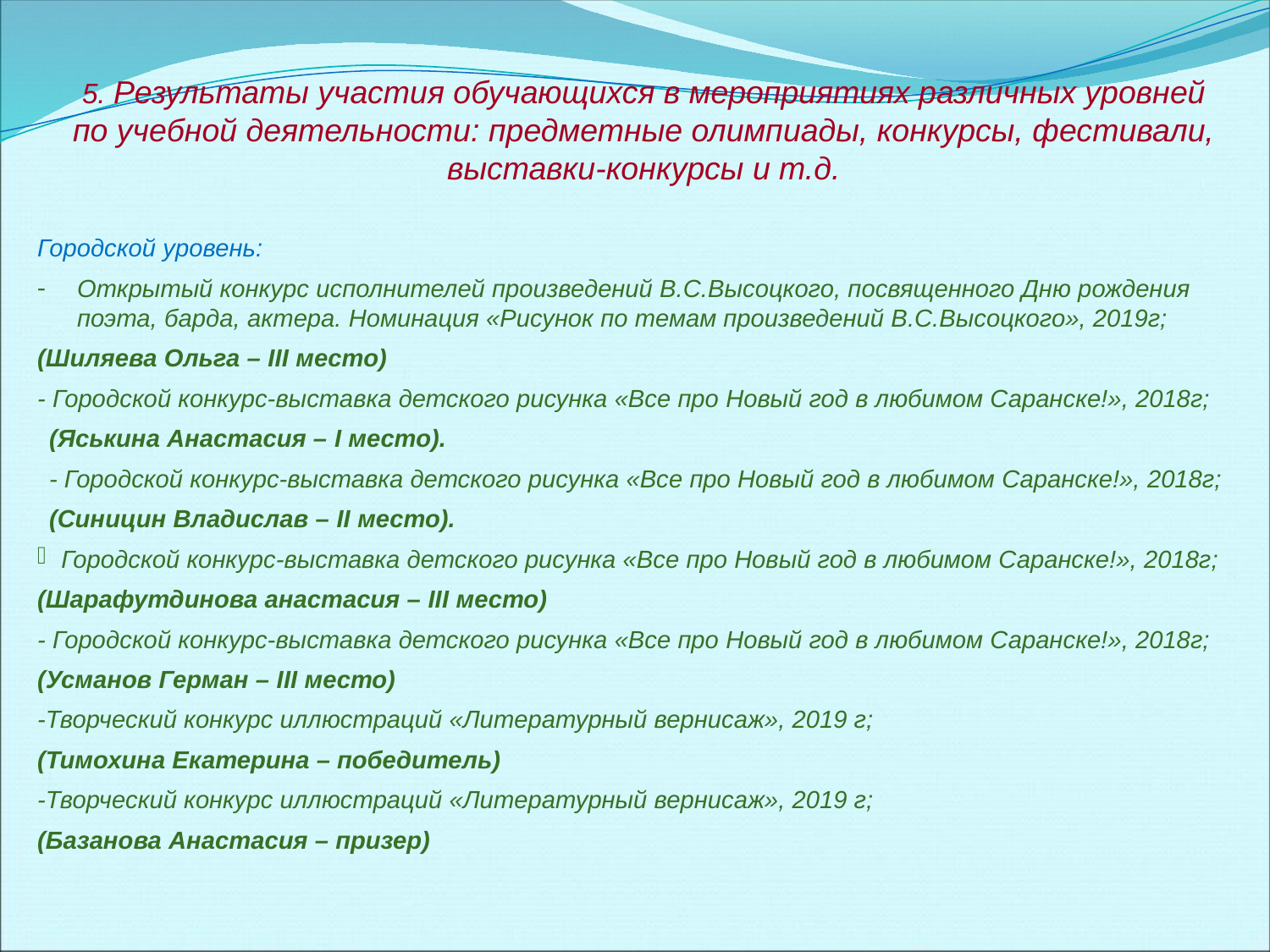

5. Результаты участия обучающихся в мероприятиях различных уровней по учебной деятельности: предметные олимпиады, конкурсы, фестивали, выставки-конкурсы и т.д.
Городской уровень:
Открытый конкурс исполнителей произведений В.С.Высоцкого, посвященного Дню рождения поэта, барда, актера. Номинация «Рисунок по темам произведений В.С.Высоцкого», 2019г;
(Шиляева Ольга – III место)
- Городской конкурс-выставка детского рисунка «Все про Новый год в любимом Саранске!», 2018г;
(Яськина Анастасия – I место).
- Городской конкурс-выставка детского рисунка «Все про Новый год в любимом Саранске!», 2018г;
(Синицин Владислав – II место).
Городской конкурс-выставка детского рисунка «Все про Новый год в любимом Саранске!», 2018г;
(Шарафутдинова анастасия – III место)
- Городской конкурс-выставка детского рисунка «Все про Новый год в любимом Саранске!», 2018г;
(Усманов Герман – III место)
-Творческий конкурс иллюстраций «Литературный вернисаж», 2019 г;
(Тимохина Екатерина – победитель)
-Творческий конкурс иллюстраций «Литературный вернисаж», 2019 г;
(Базанова Анастасия – призер)